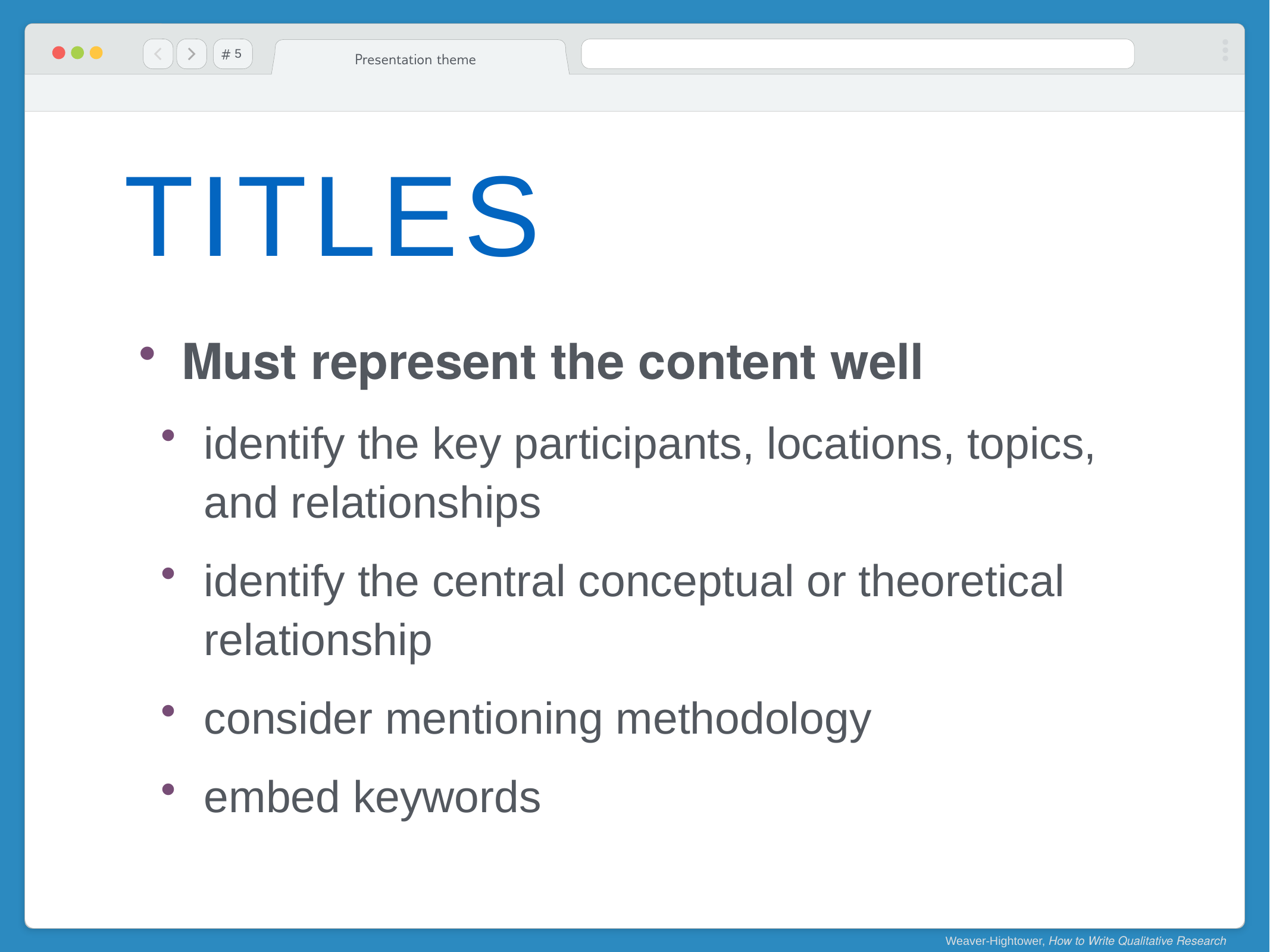

#
Presentation theme
5
# Titles
Must represent the content well
identify the key participants, locations, topics, and relationships
identify the central conceptual or theoretical relationship
consider mentioning methodology
embed keywords